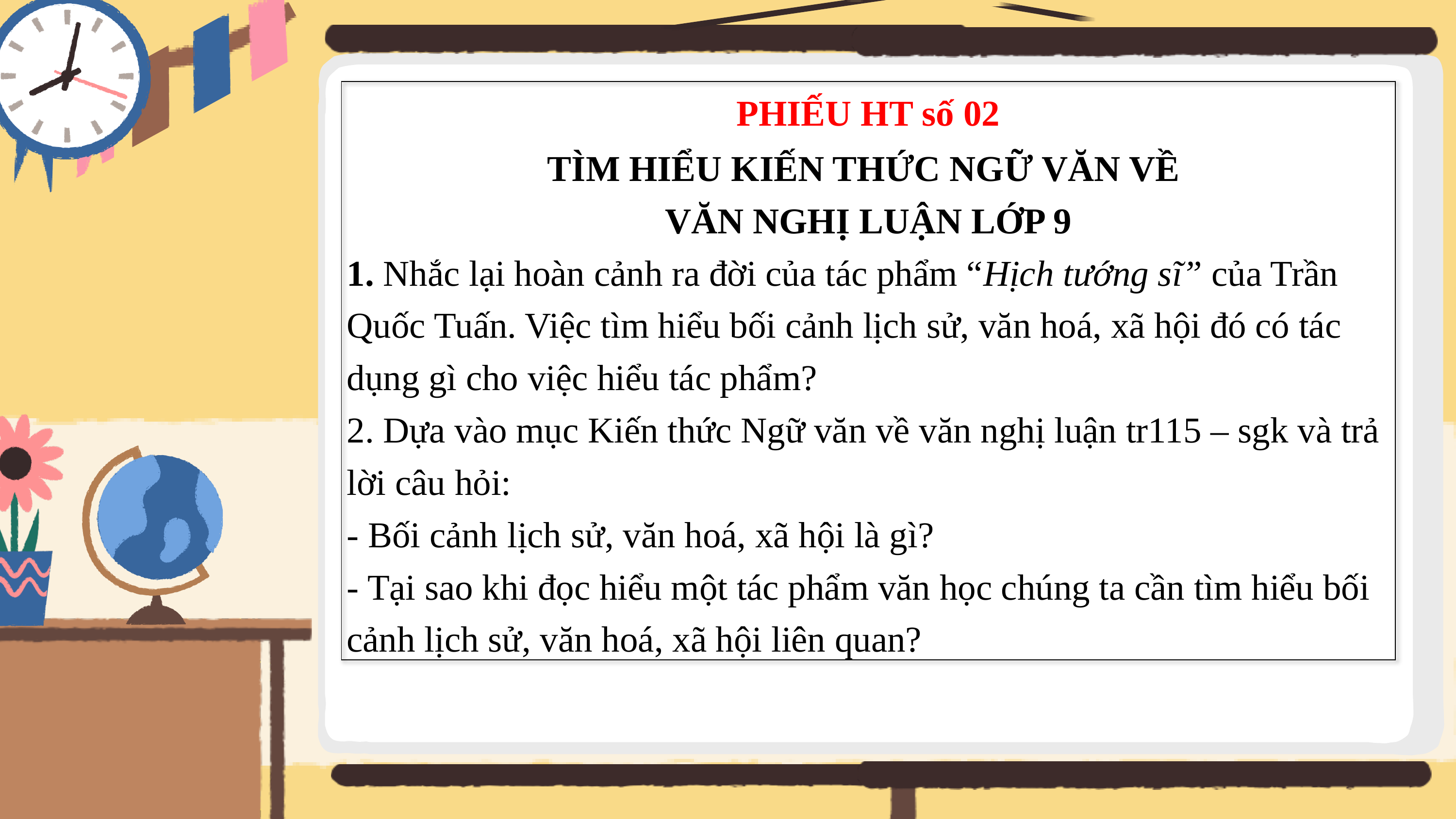

| PHIẾU HT số 02 TÌM HIỂU KIẾN THỨC NGỮ VĂN VỀ VĂN NGHỊ LUẬN LỚP 9 1. Nhắc lại hoàn cảnh ra đời của tác phẩm “Hịch tướng sĩ” của Trần Quốc Tuấn. Việc tìm hiểu bối cảnh lịch sử, văn hoá, xã hội đó có tác dụng gì cho việc hiểu tác phẩm? 2. Dựa vào mục Kiến thức Ngữ văn về văn nghị luận tr115 – sgk và trả lời câu hỏi: - Bối cảnh lịch sử, văn hoá, xã hội là gì? - Tại sao khi đọc hiểu một tác phẩm văn học chúng ta cần tìm hiểu bối cảnh lịch sử, văn hoá, xã hội liên quan? |
| --- |